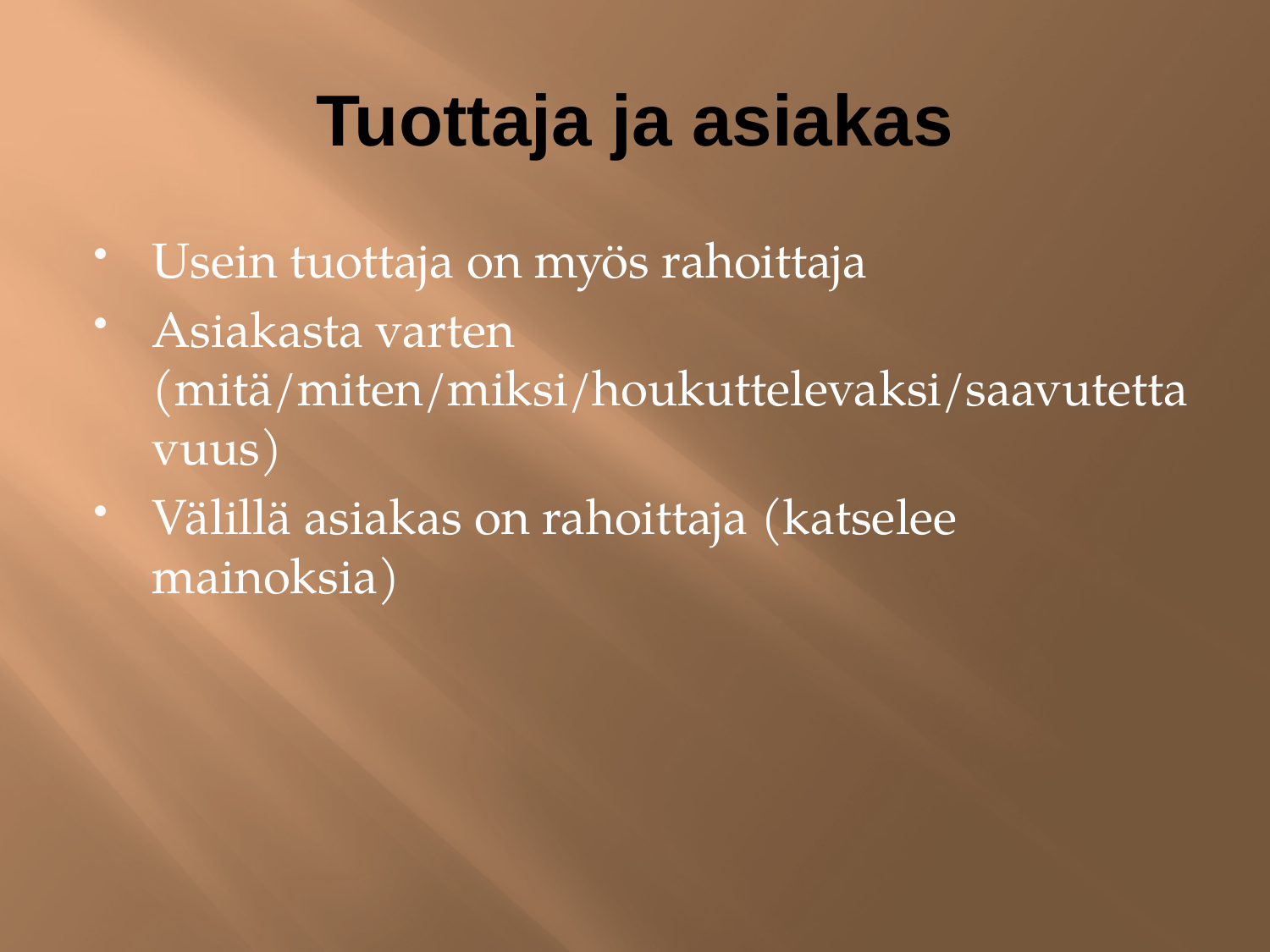

# Tuottaja ja asiakas
Usein tuottaja on myös rahoittaja
Asiakasta varten (mitä/miten/miksi/houkuttelevaksi/saavutettavuus)
Välillä asiakas on rahoittaja (katselee mainoksia)